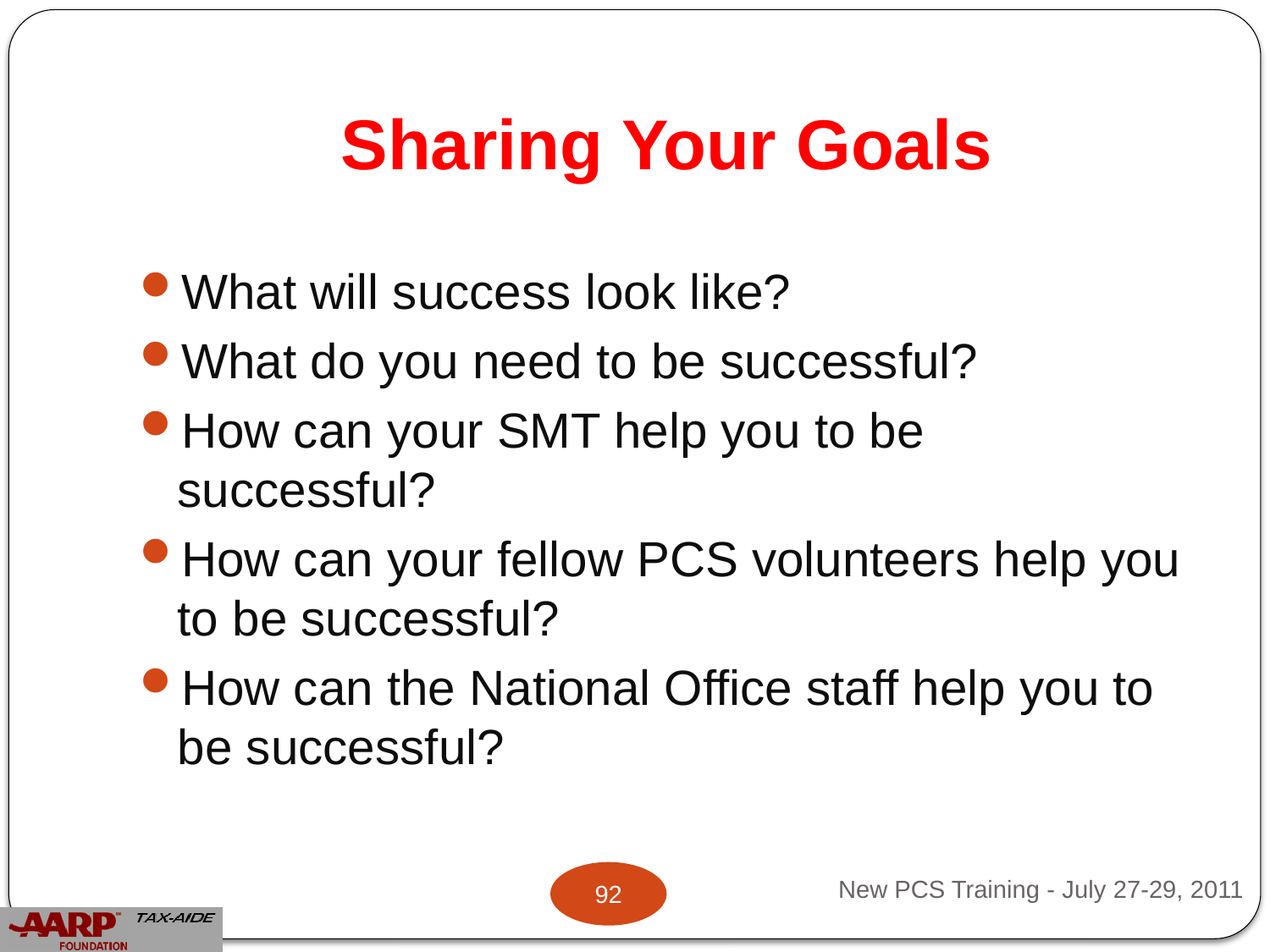

# Sharing Your Goals
What will success look like?
What do you need to be successful?
How can your SMT help you to be successful?
How can your fellow PCS volunteers help you to be successful?
How can the National Office staff help you to be successful?
New PCS Training - July 27-29, 2011
92